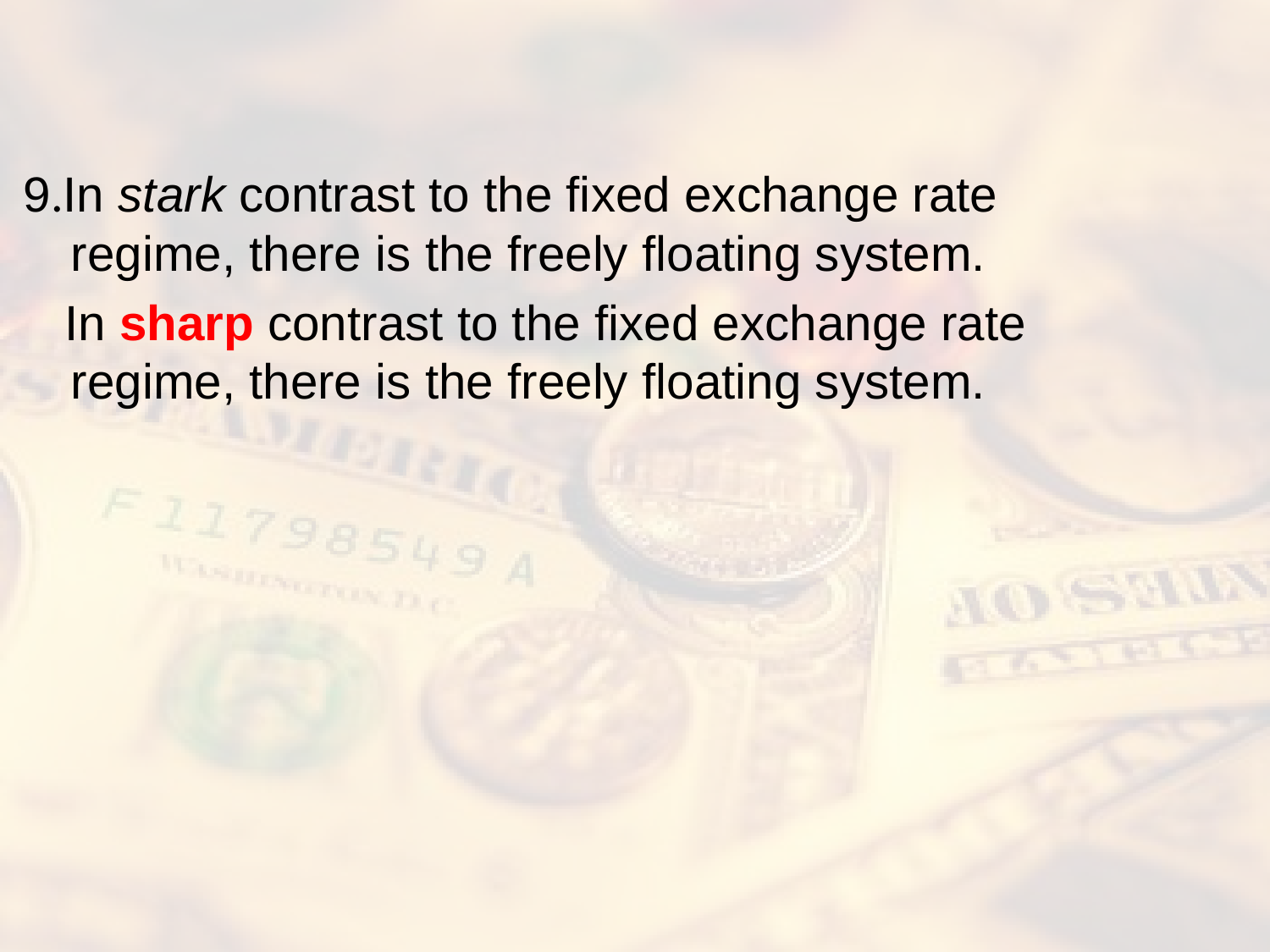

#
9.In stark contrast to the fixed exchange rate regime, there is the freely floating system.
   In sharp contrast to the fixed exchange rate regime, there is the freely floating system.